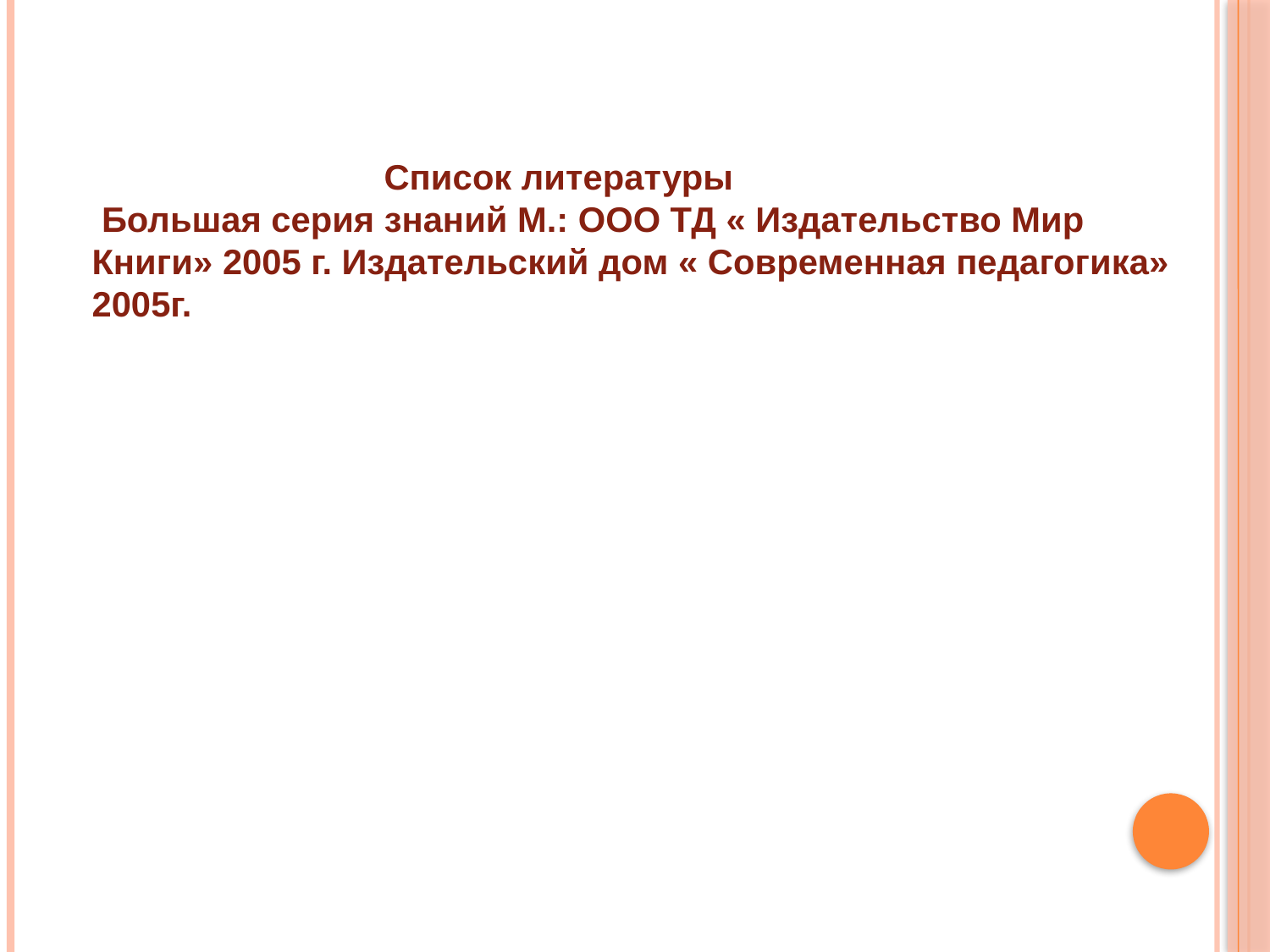

Список литературы
 Большая серия знаний М.: ООО ТД « Издательство Мир
Книги» 2005 г. Издательский дом « Современная педагогика»
2005г.